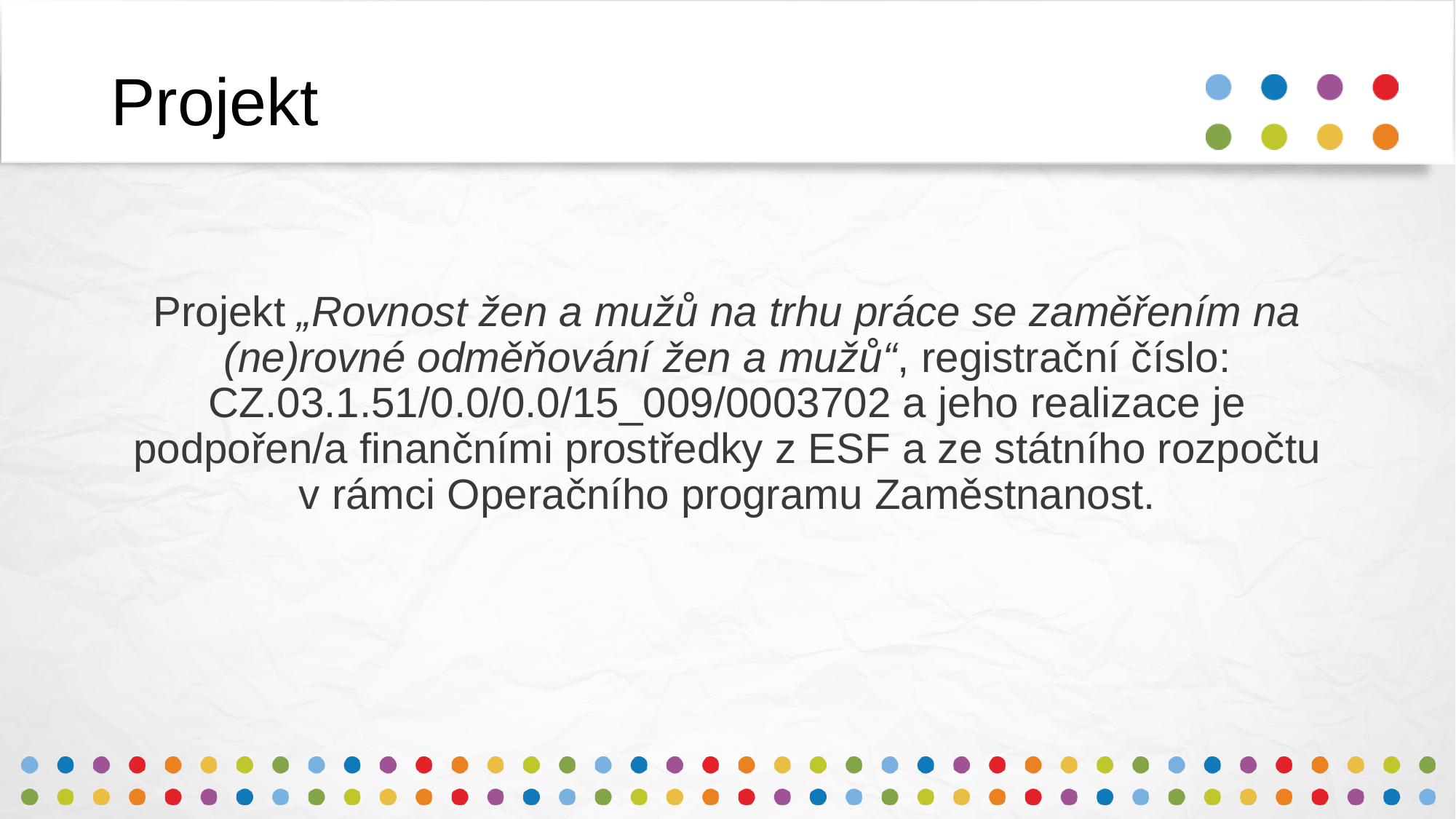

# Projekt

Projekt „Rovnost žen a mužů na trhu práce se zaměřením na (ne)rovné odměňování žen a mužů“, registrační číslo: CZ.03.1.51/0.0/0.0/15_009/0003702 a jeho realizace je podpořen/a finančními prostředky z ESF a ze státního rozpočtu v rámci Operačního programu Zaměstnanost.